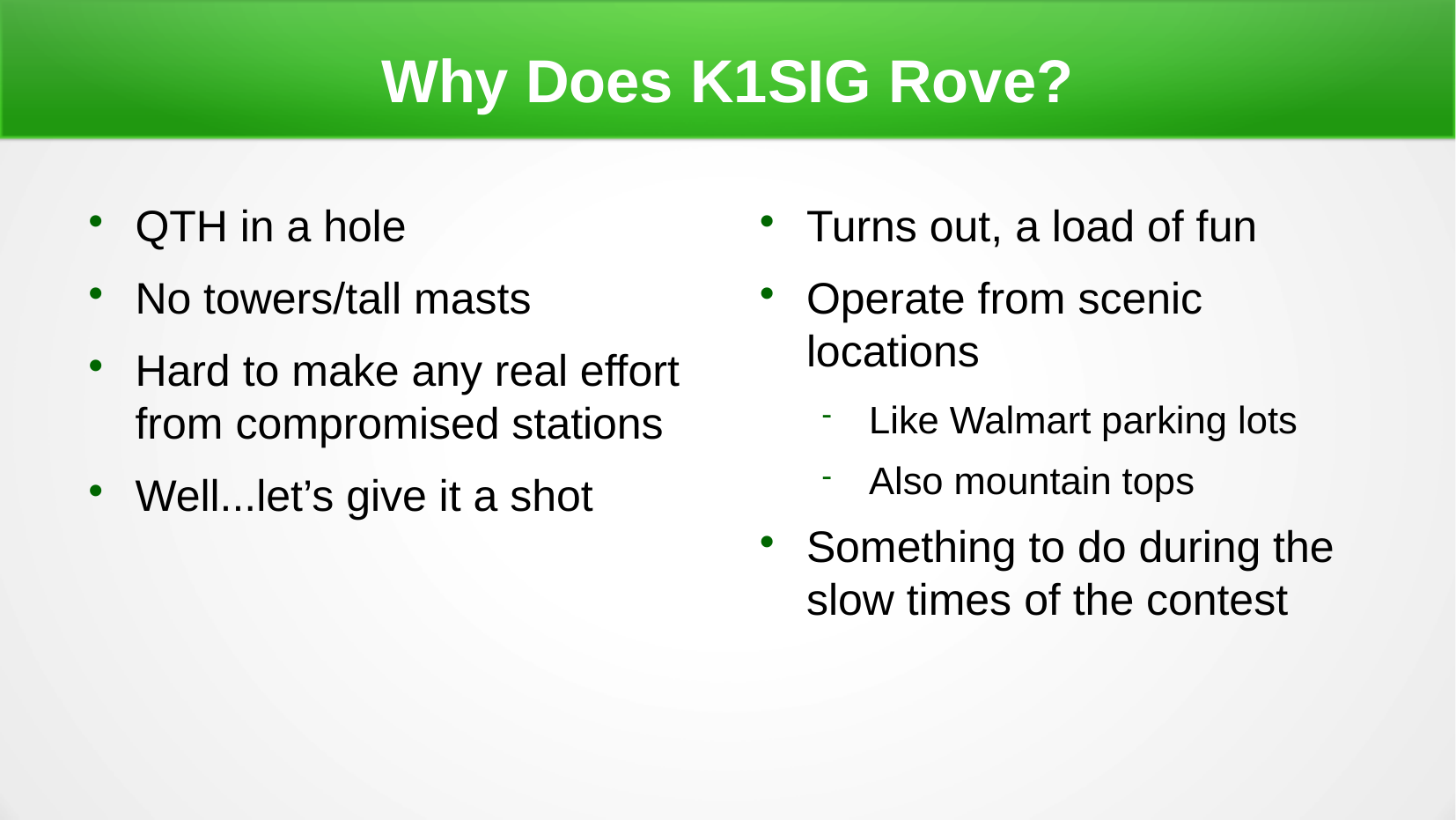

Why Does K1SIG Rove?
QTH in a hole
No towers/tall masts
Hard to make any real effort from compromised stations
Well...let’s give it a shot
Turns out, a load of fun
Operate from scenic locations
Like Walmart parking lots
Also mountain tops
Something to do during the slow times of the contest